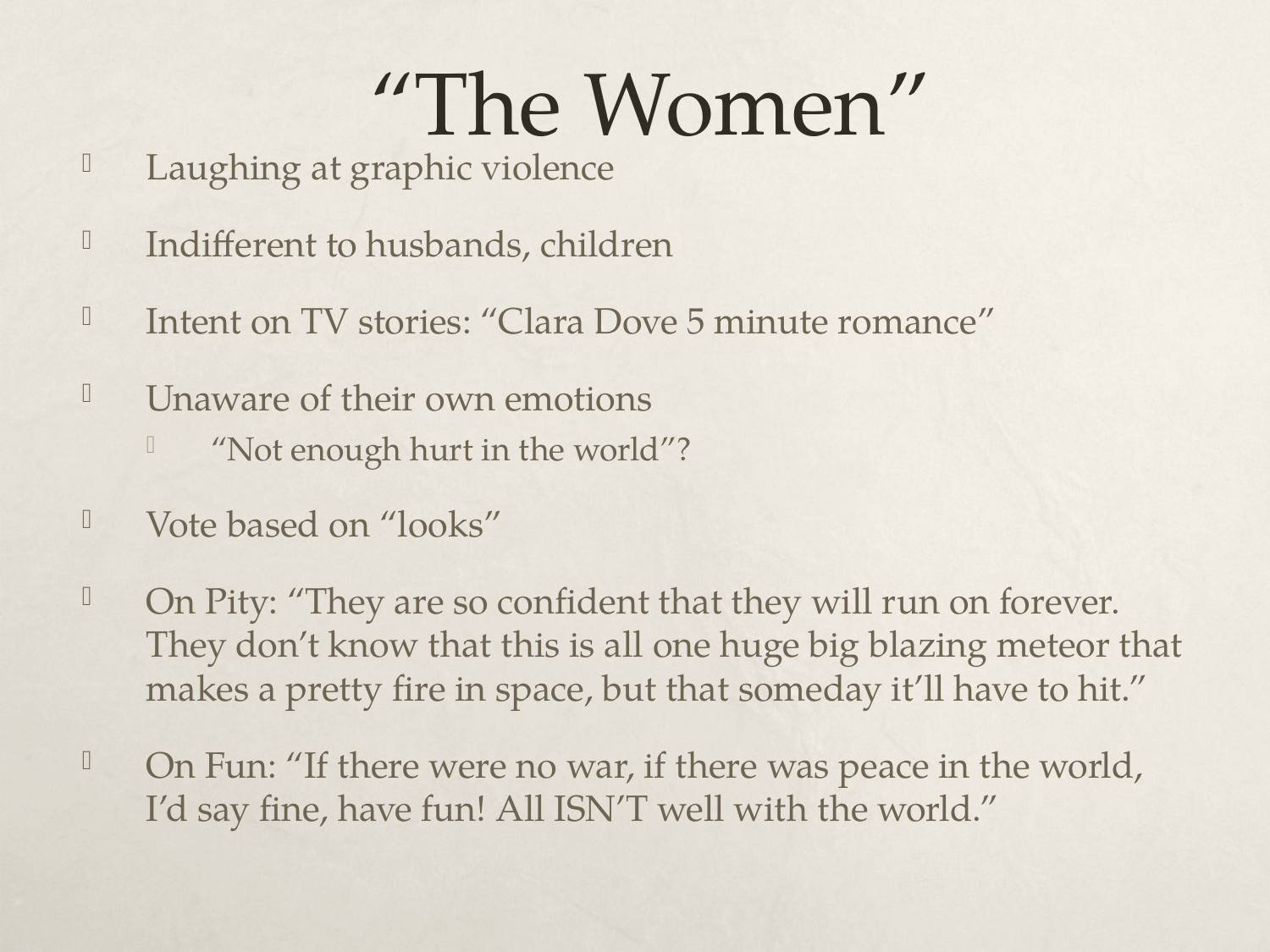

Laughing at graphic violence
Indifferent to husbands, children
Intent on TV stories: “Clara Dove 5 minute romance”
Unaware of their own emotions
“Not enough hurt in the world”?
Vote based on “looks”
On Pity: “They are so confident that they will run on forever.  They don’t know that this is all one huge big blazing meteor that makes a pretty fire in space, but that someday it’ll have to hit.”
On Fun: “If there were no war, if there was peace in the world, I’d say fine, have fun! All ISN’T well with the world.”

# “The Women”